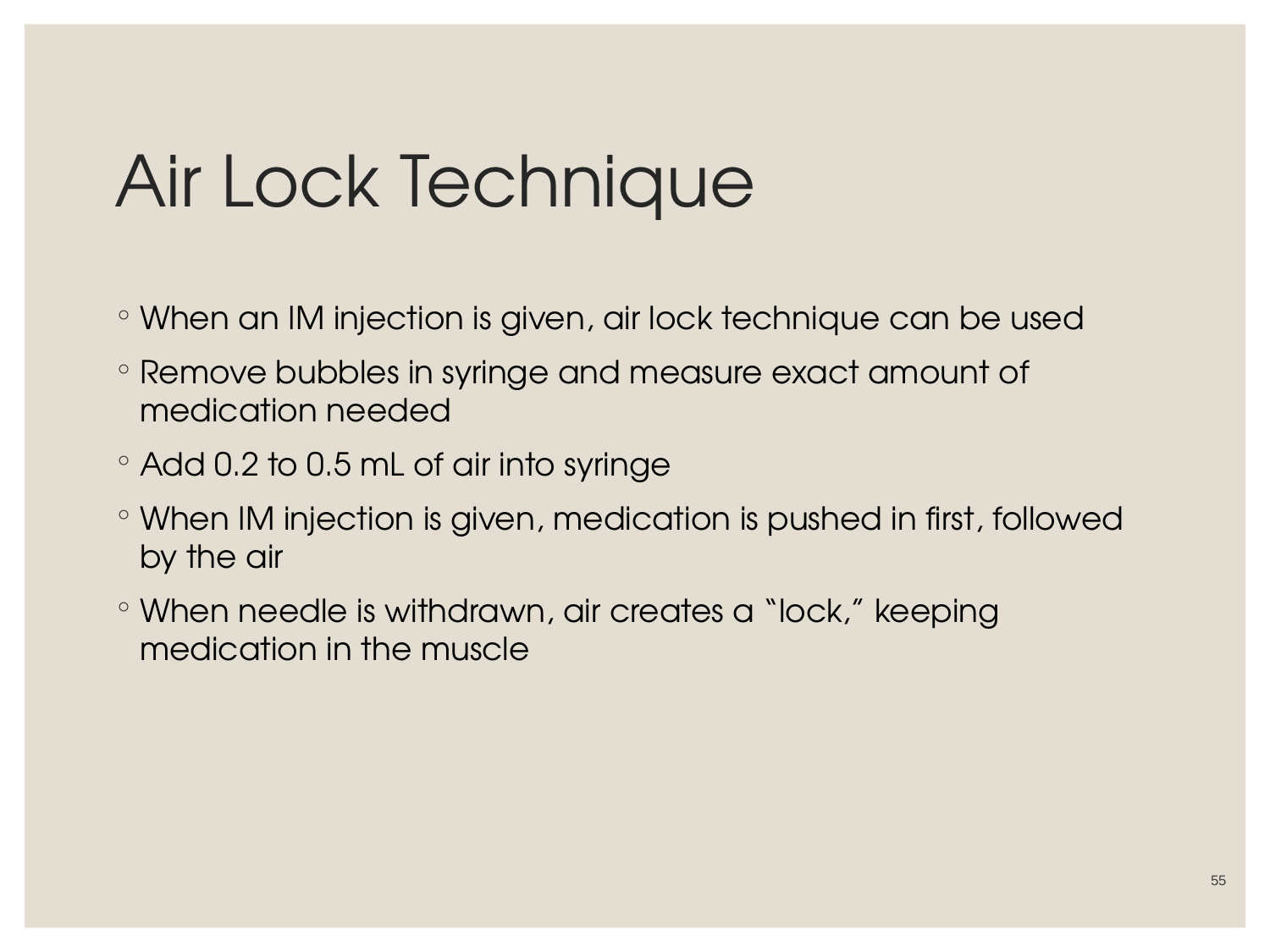

# Air Lock Technique
When an IM injection is given, air lock technique can be used
Remove bubbles in syringe and measure exact amount of medication needed
Add 0.2 to 0.5 mL of air into syringe
When IM injection is given, medication is pushed in first, followed by the air
When needle is withdrawn, air creates a “lock,” keeping medication in the muscle
 55